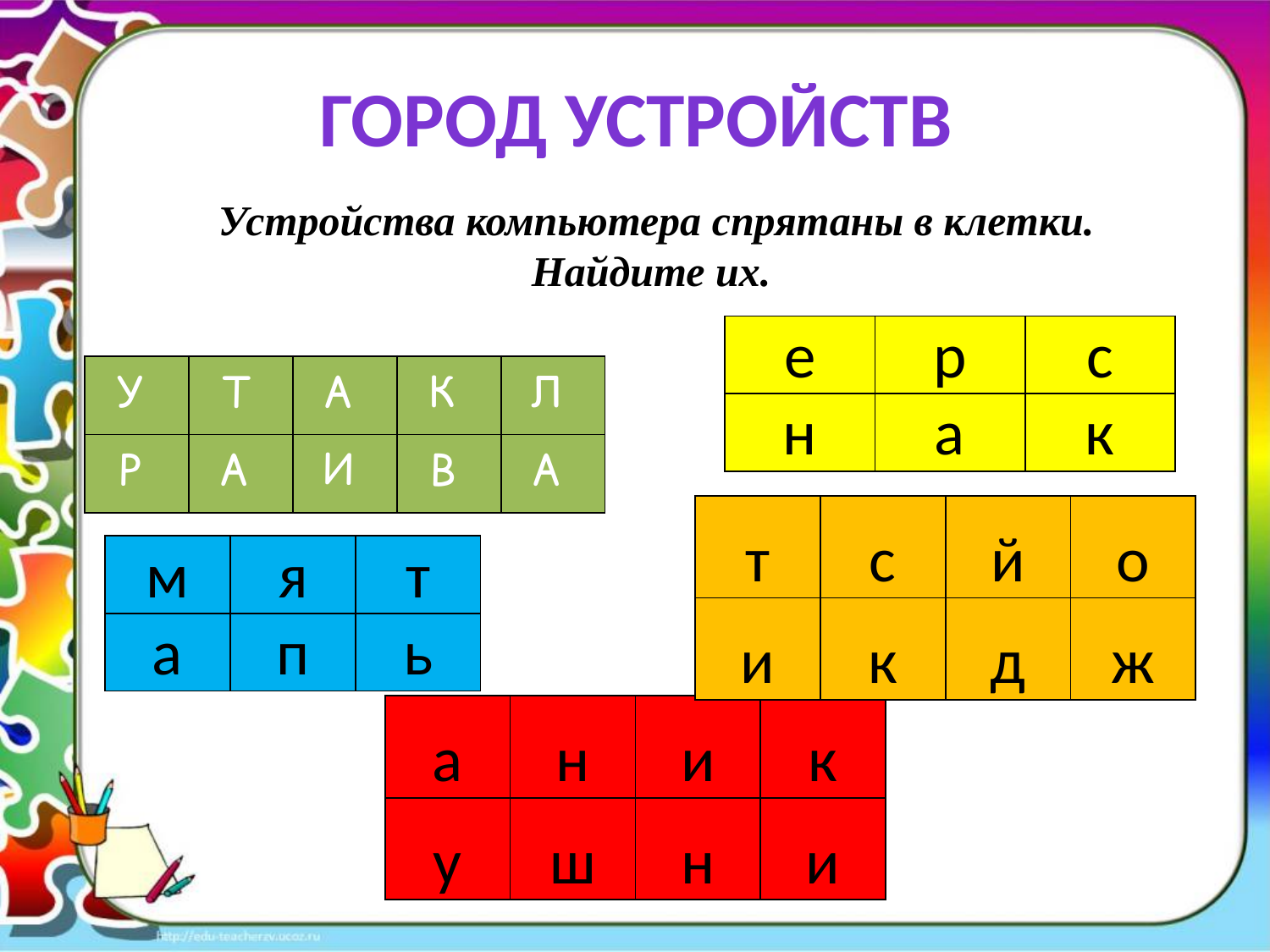

Город устройств
# Устройства компьютера спрятаны в клетки. Найдите их.
| е | р | с |
| --- | --- | --- |
| н | а | к |
| У | Т | А | К | Л |
| --- | --- | --- | --- | --- |
| Р | А | И | В | А |
| т | с | й | о |
| --- | --- | --- | --- |
| и | к | д | ж |
| м | я | т |
| --- | --- | --- |
| а | п | ь |
| а | н | и | к |
| --- | --- | --- | --- |
| у | ш | н | и |